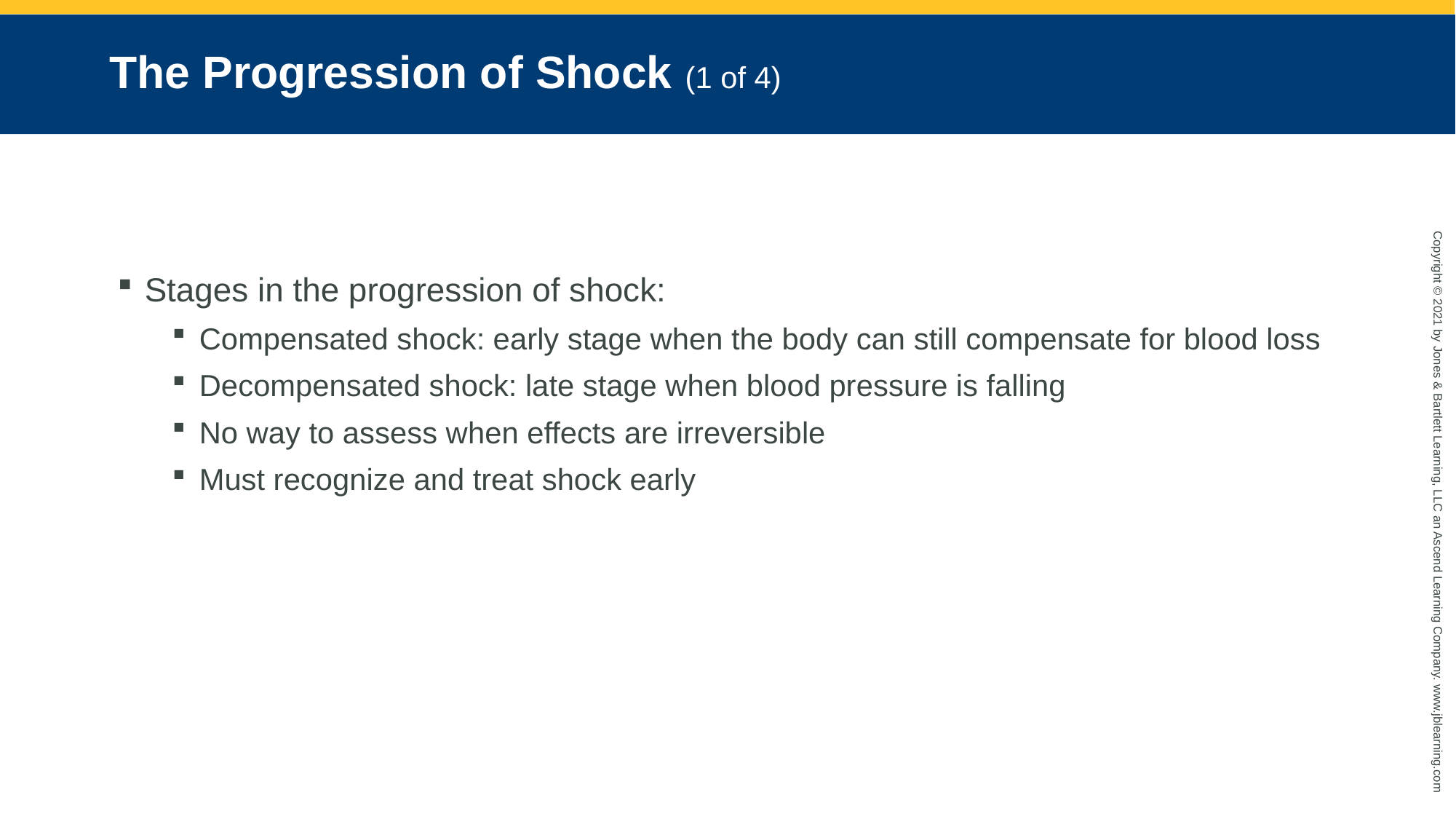

# The Progression of Shock (1 of 4)
Stages in the progression of shock:
Compensated shock: early stage when the body can still compensate for blood loss
Decompensated shock: late stage when blood pressure is falling
No way to assess when effects are irreversible
Must recognize and treat shock early